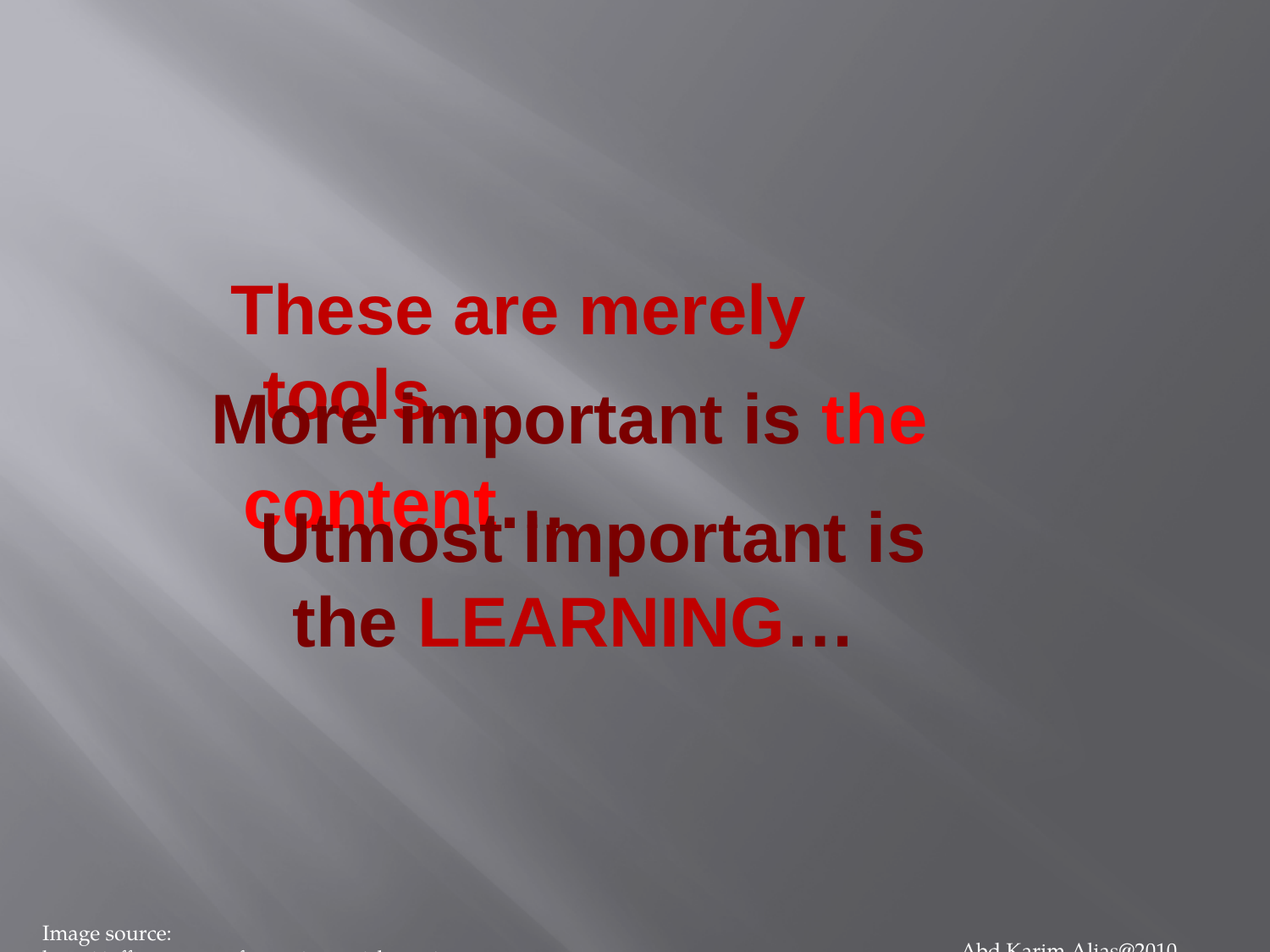

These are merely tools…
More important is the content…
Utmost important is the LEARNING…
Abd Karim Alias@2010
Image source: http://office.microsoft.com/en-us/clipart/